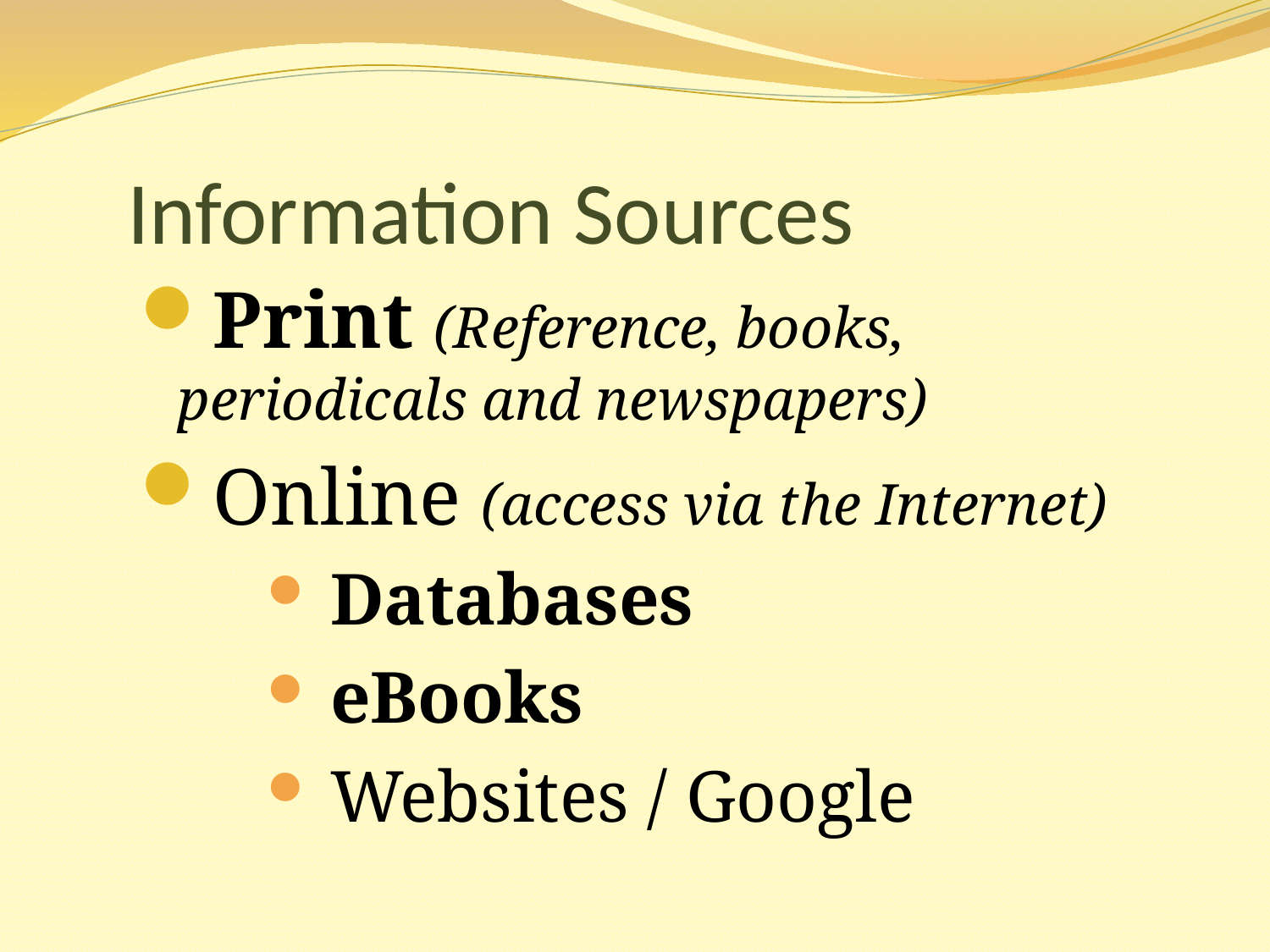

# Information Sources
Print (Reference, books, periodicals and newspapers)
Online (access via the Internet)
Databases
eBooks
Websites / Google